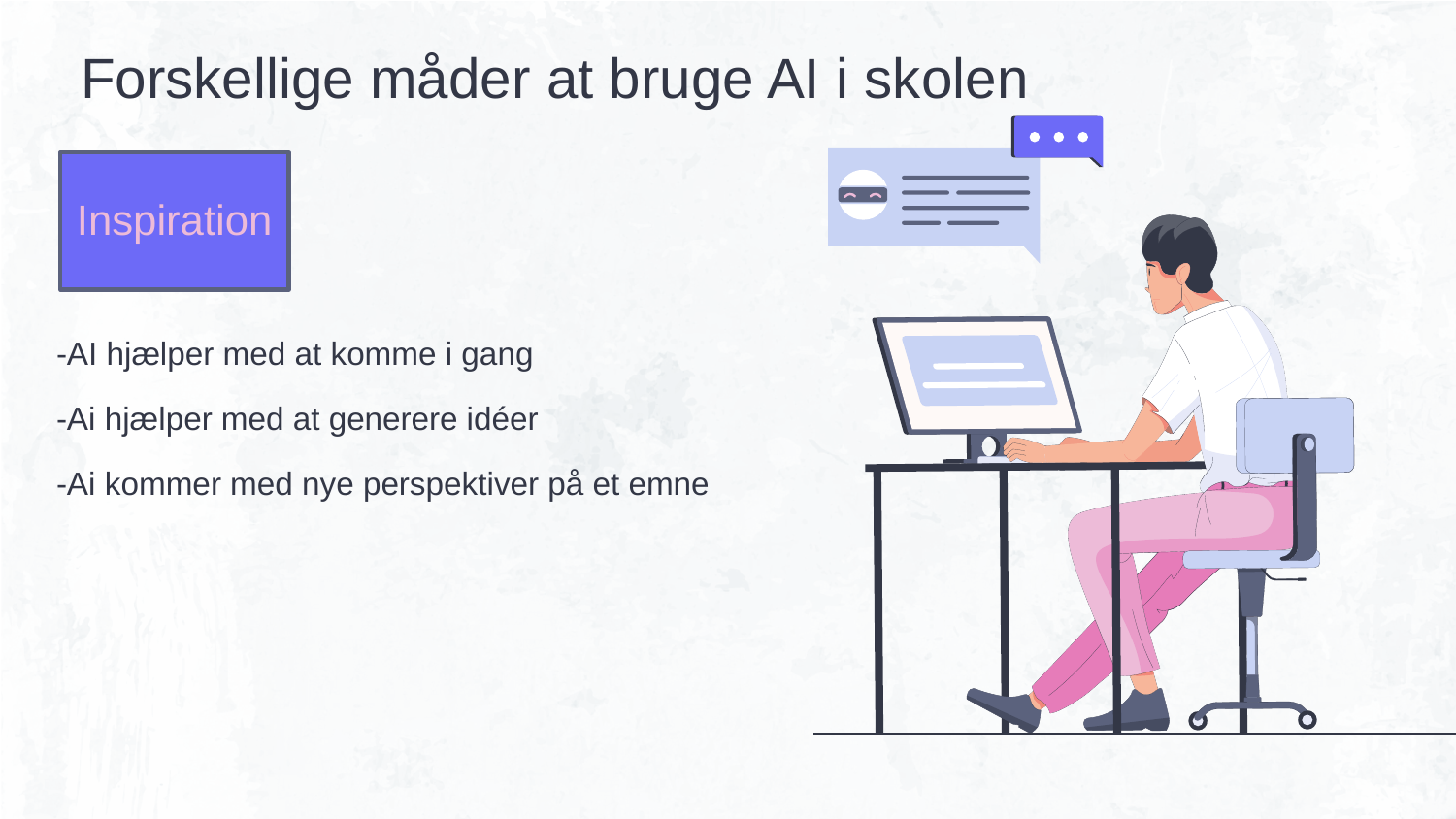

# Forskellige måder at bruge AI i skolen

Inspiration
-AI hjælper med at komme i gang
-Ai hjælper med at generere idéer
-Ai kommer med nye perspektiver på et emne